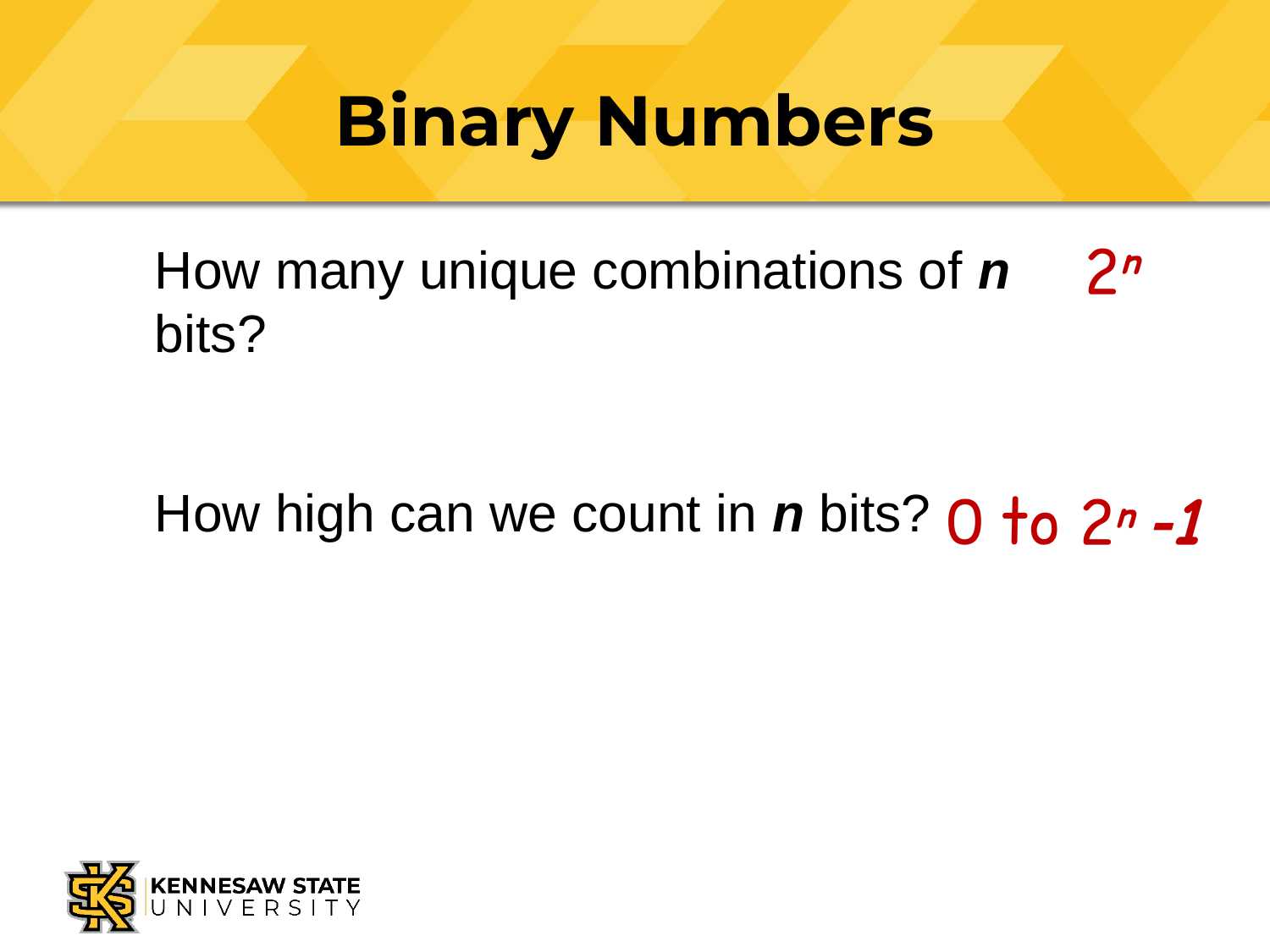

# Binary Numbers
2n
How many unique combinations of n bits?

How high can we count in n bits?
0 to 2n −1